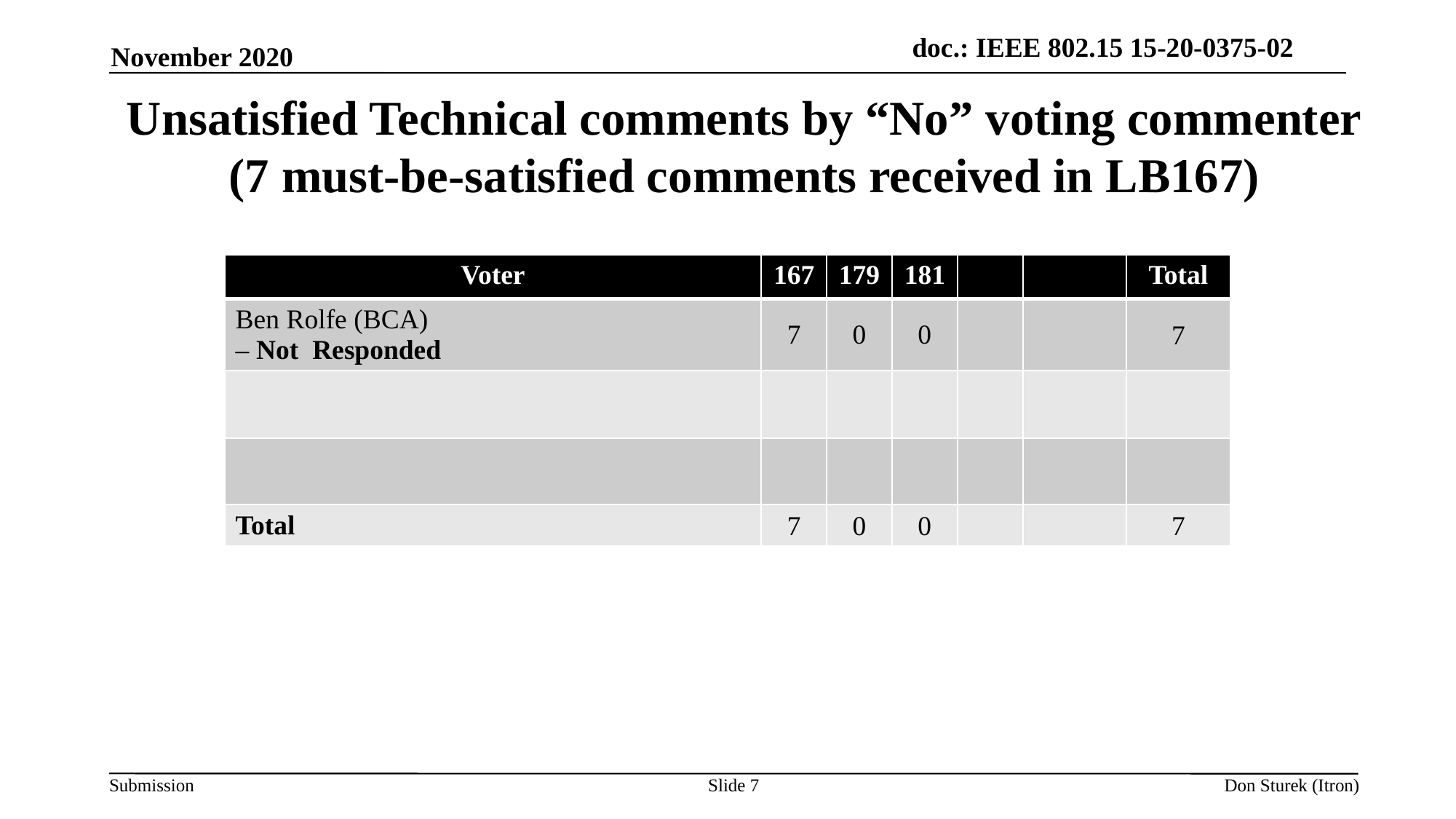

November 2020
# Unsatisfied Technical comments by “No” voting commenter (7 must-be-satisfied comments received in LB167)
| Voter | 167 | 179 | 181 |  |  | Total |
| --- | --- | --- | --- | --- | --- | --- |
| Ben Rolfe (BCA) – Not Responded | 7 | 0 | 0 |  |  | 7 |
|  |  |  |  |  |  |  |
|  |  |  |  |  |  |  |
| Total | 7 | 0 | 0 |  |  | 7 |
Slide 7
Don Sturek (Itron)